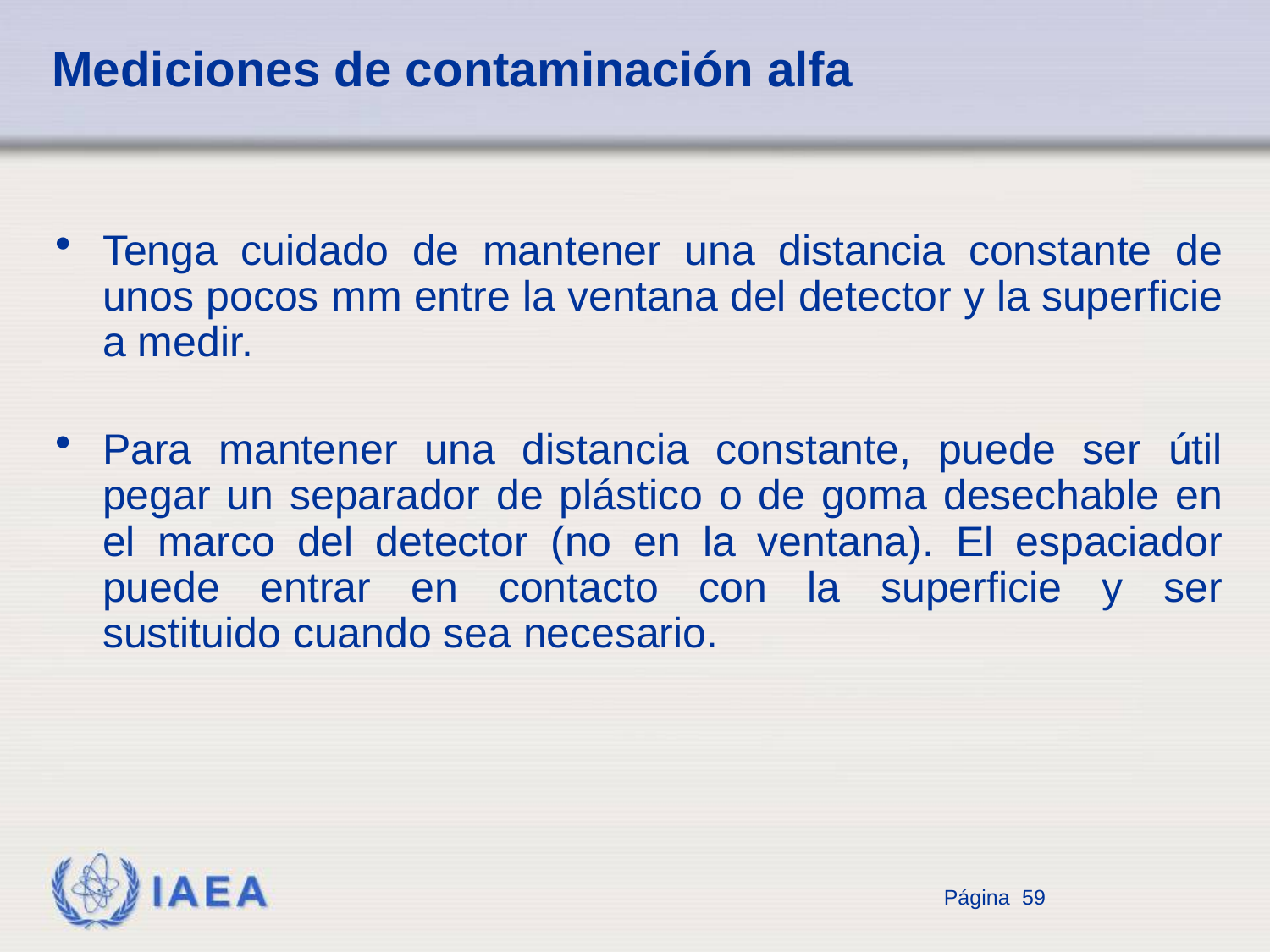

# Mediciones de contaminación alfa
Tenga cuidado de mantener una distancia constante de unos pocos mm entre la ventana del detector y la superficie a medir.

Para mantener una distancia constante, puede ser útil pegar un separador de plástico o de goma desechable en el marco del detector (no en la ventana). El espaciador puede entrar en contacto con la superficie y ser sustituido cuando sea necesario.